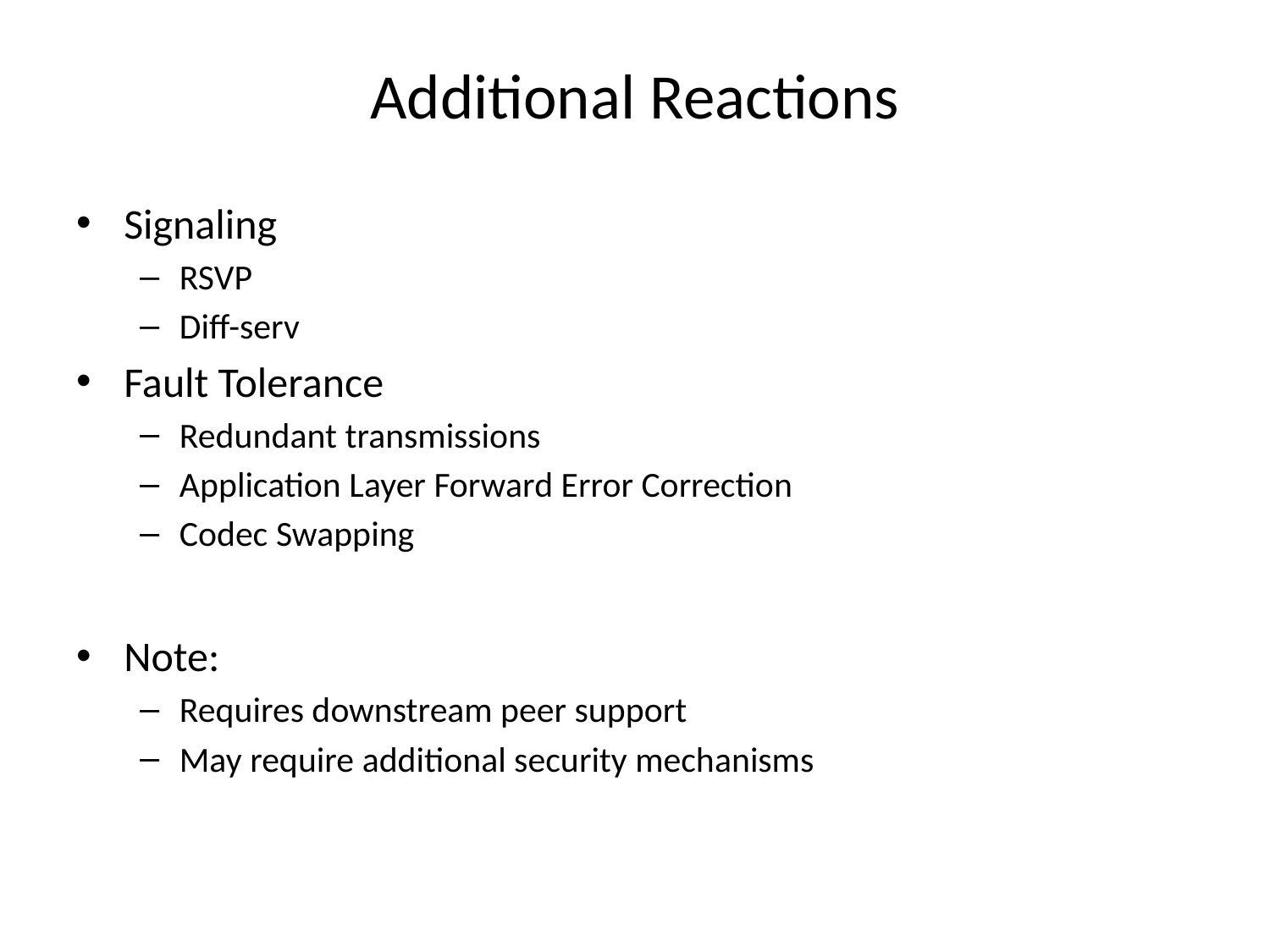

# Additional Reactions
Signaling
RSVP
Diff-serv
Fault Tolerance
Redundant transmissions
Application Layer Forward Error Correction
Codec Swapping

Note:
Requires downstream peer support
May require additional security mechanisms